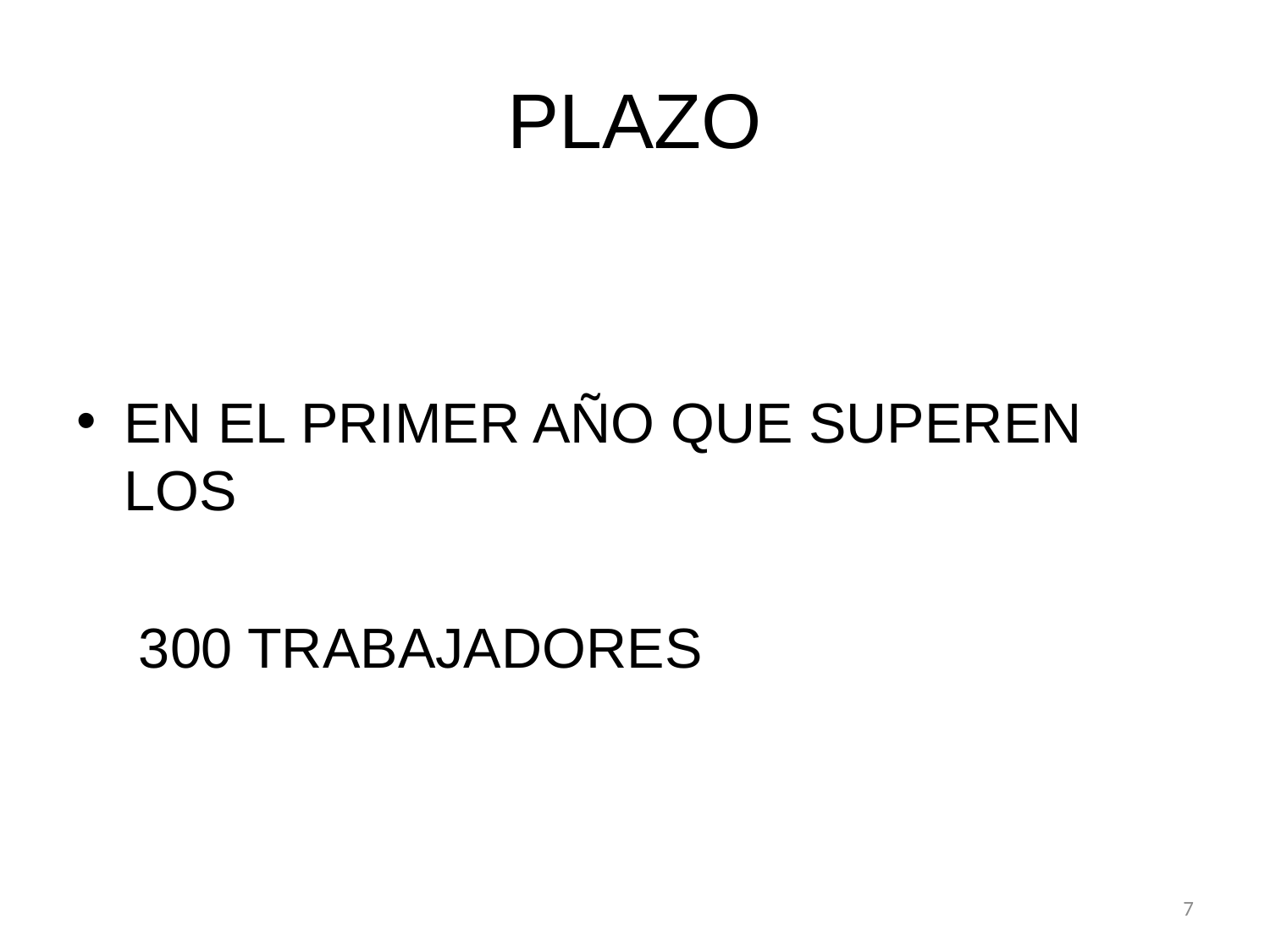

# PLAZO

EN EL PRIMER AÑO QUE SUPEREN LOS

    300 TRABAJADORES
7